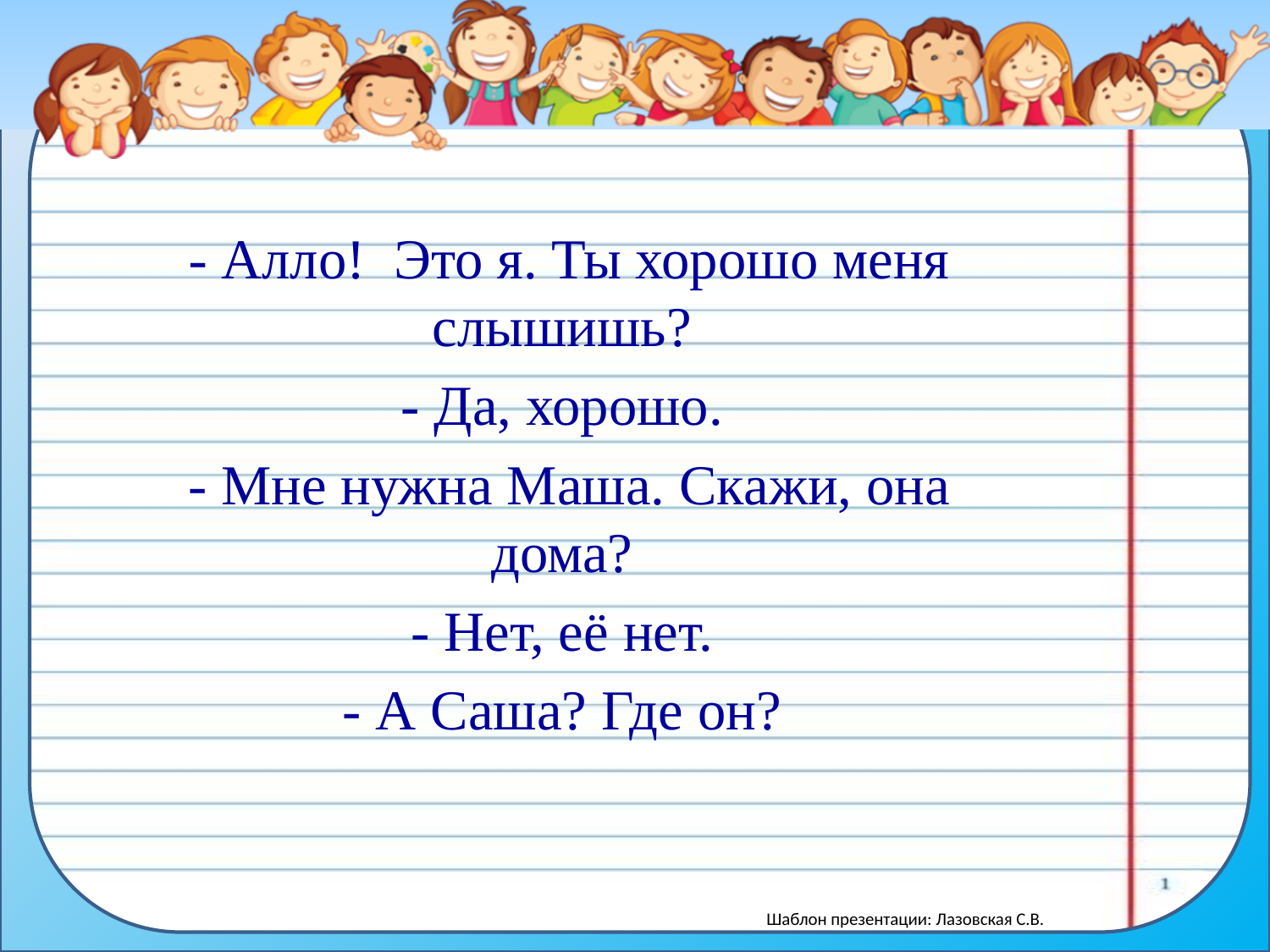

- Алло!  Это я. Ты хорошо меня слышишь?
- Да, хорошо.
- Мне нужна Маша. Скажи, она дома?
- Нет, её нет.
- А Саша? Где он?